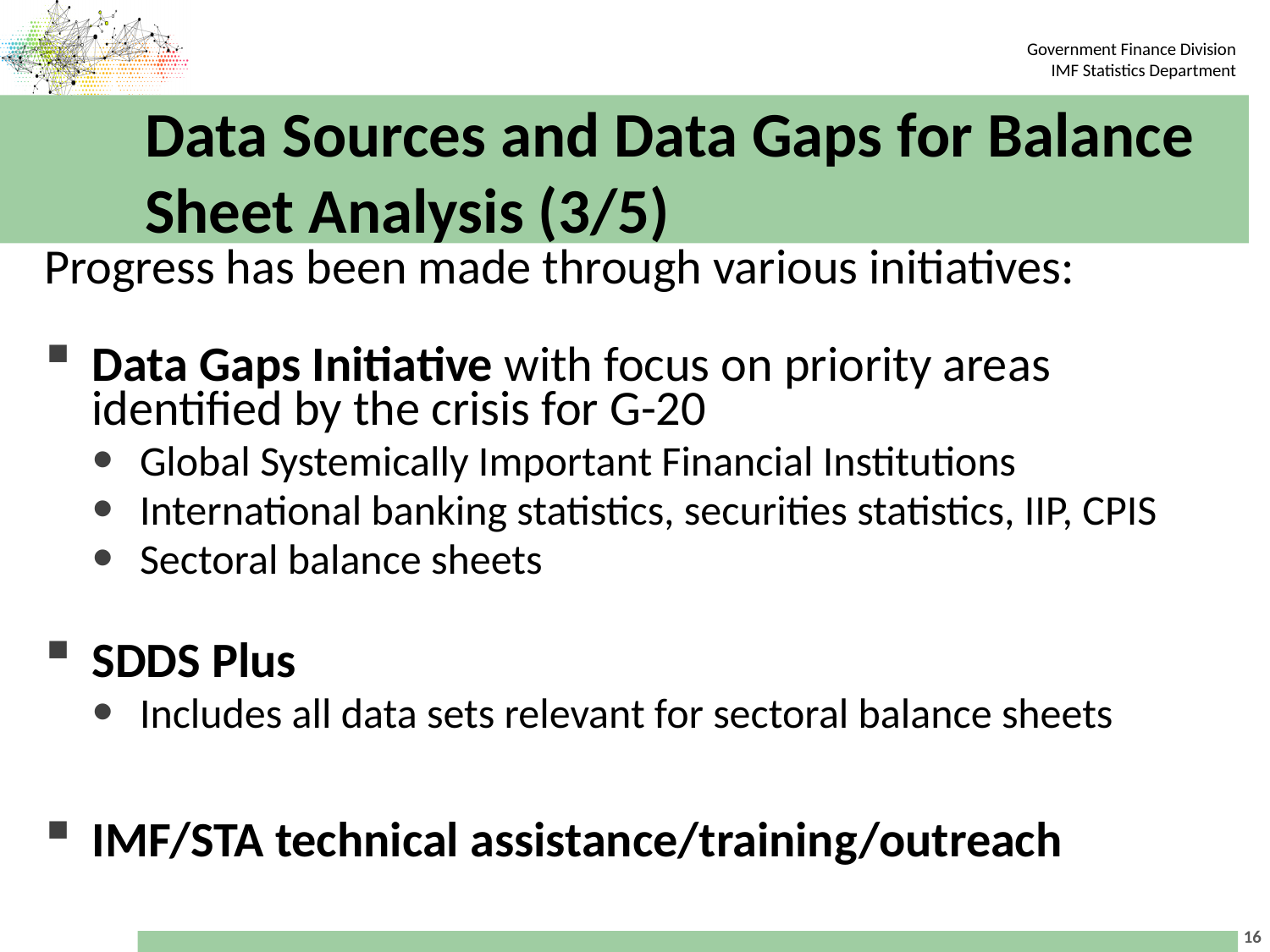

# Data Sources and Data Gaps for Balance Sheet Analysis (3/5)
Progress has been made through various initiatives:
Data Gaps Initiative with focus on priority areas identified by the crisis for G-20
Global Systemically Important Financial Institutions
International banking statistics, securities statistics, IIP, CPIS
Sectoral balance sheets

SDDS Plus
Includes all data sets relevant for sectoral balance sheets

IMF/STA technical assistance/training/outreach

16